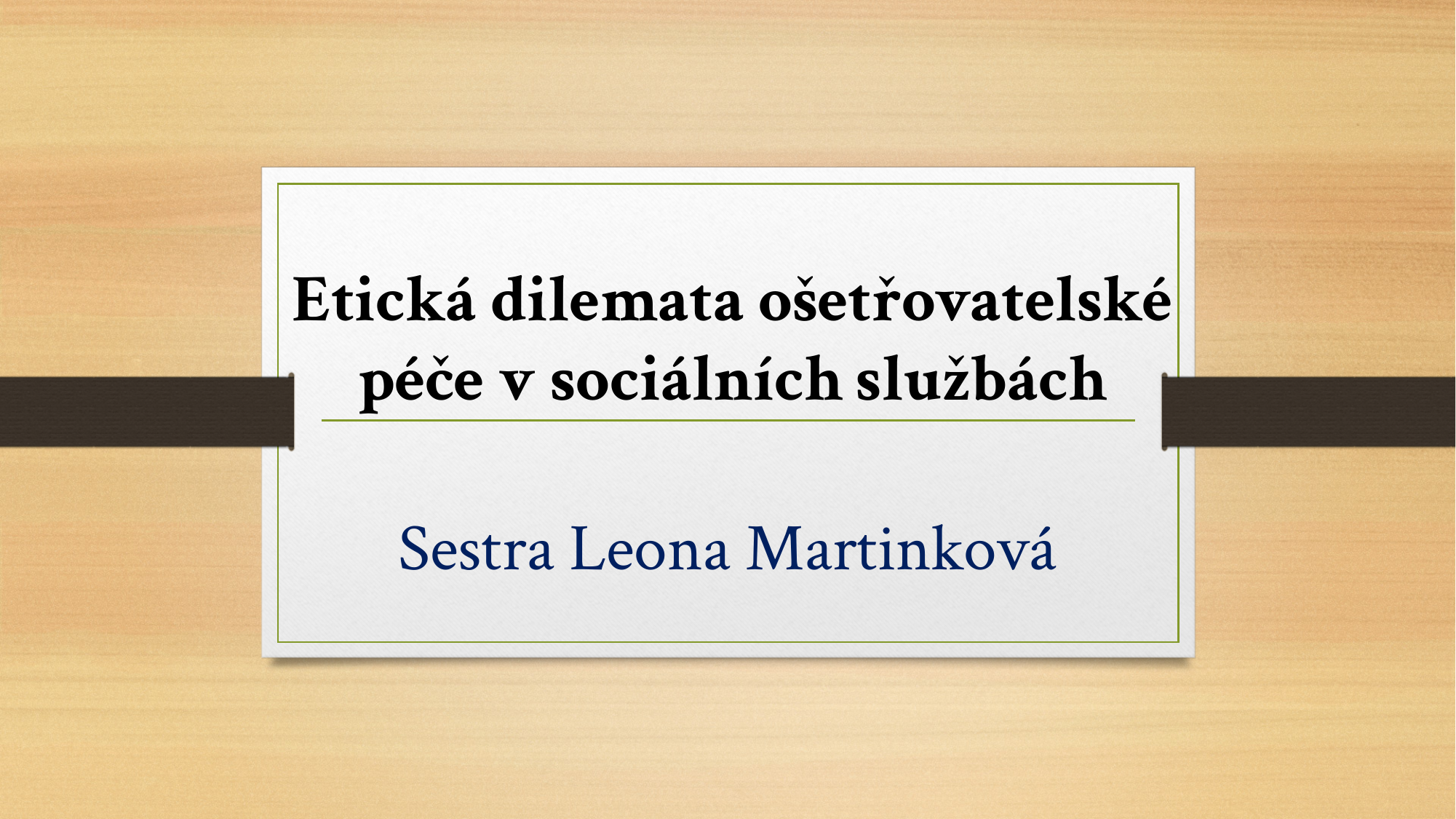

# Etická dilemata ošetřovatelské péče v sociálních službách

Sestra Leona Martinková